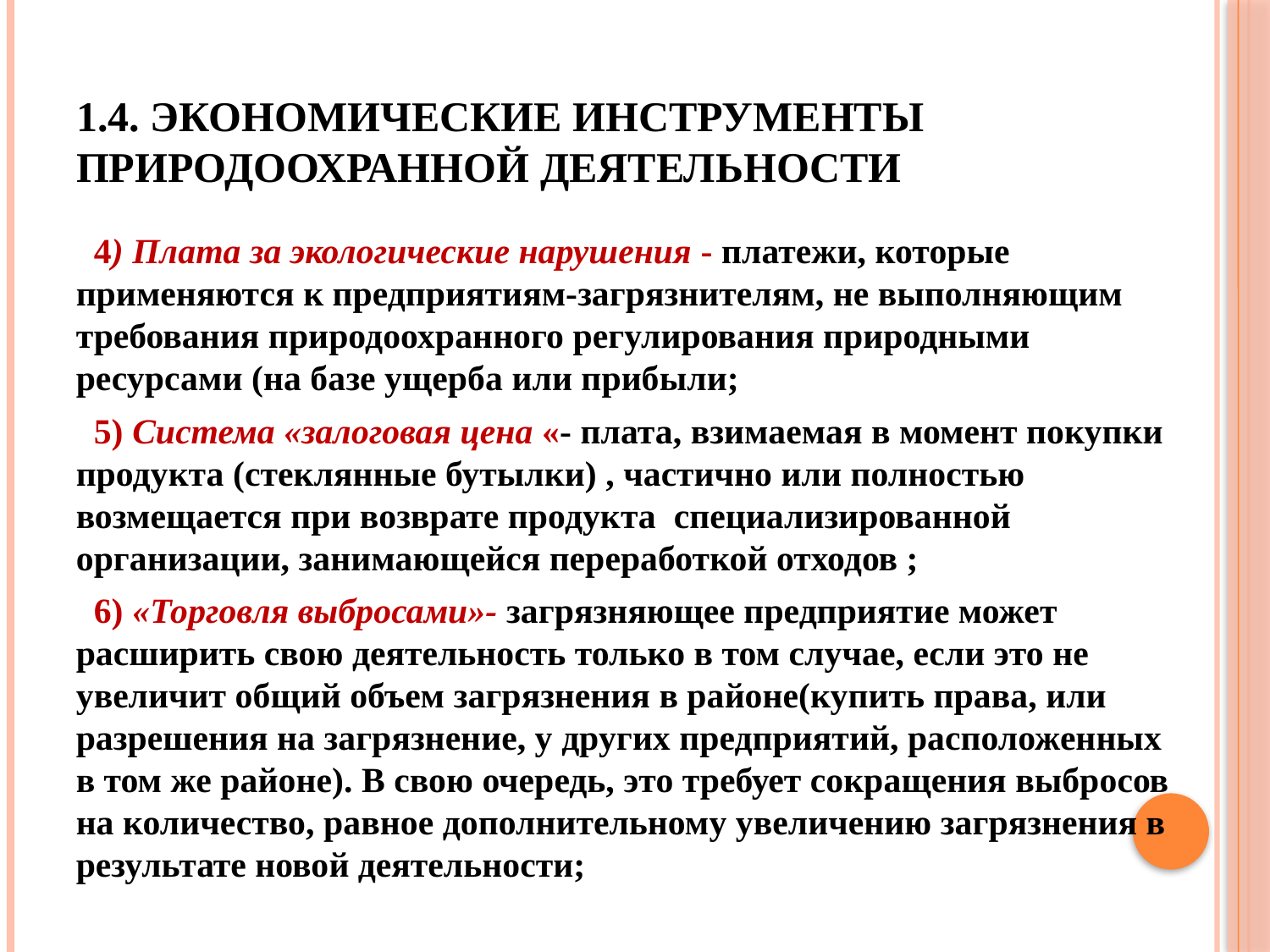

# 1.4. ЭКОНОМИЧЕСКИЕ ИНСТРУМЕНТЫ ПРИРОДООХРАННОЙ ДЕЯТЕЛЬНОСТИ
  4) Плата за экологические нарушения - платежи, которые применяются к предприятиям-загрязнителям, не выполняющим требования природоохранного регулирования природными ресурсами (на базе ущерба или прибыли;
  5) Система «залоговая цена «- плата, взимаемая в момент покупки продукта (стеклянные бутылки) , частично или полностью возмещается при возврате продукта  специализированной организации, занимающейся переработкой отходов ;
  6) «Торговля выбросами»- загрязняющее предприятие может расширить свою деятельность только в том случае, если это не увеличит общий объем загрязнения в районе(купить права, или разрешения на загрязнение, у других предприятий, расположенных в том же районе). В свою очередь, это требует сокращения выбросов на количество, равное дополнительному увеличению загрязнения в результате новой деятельности;